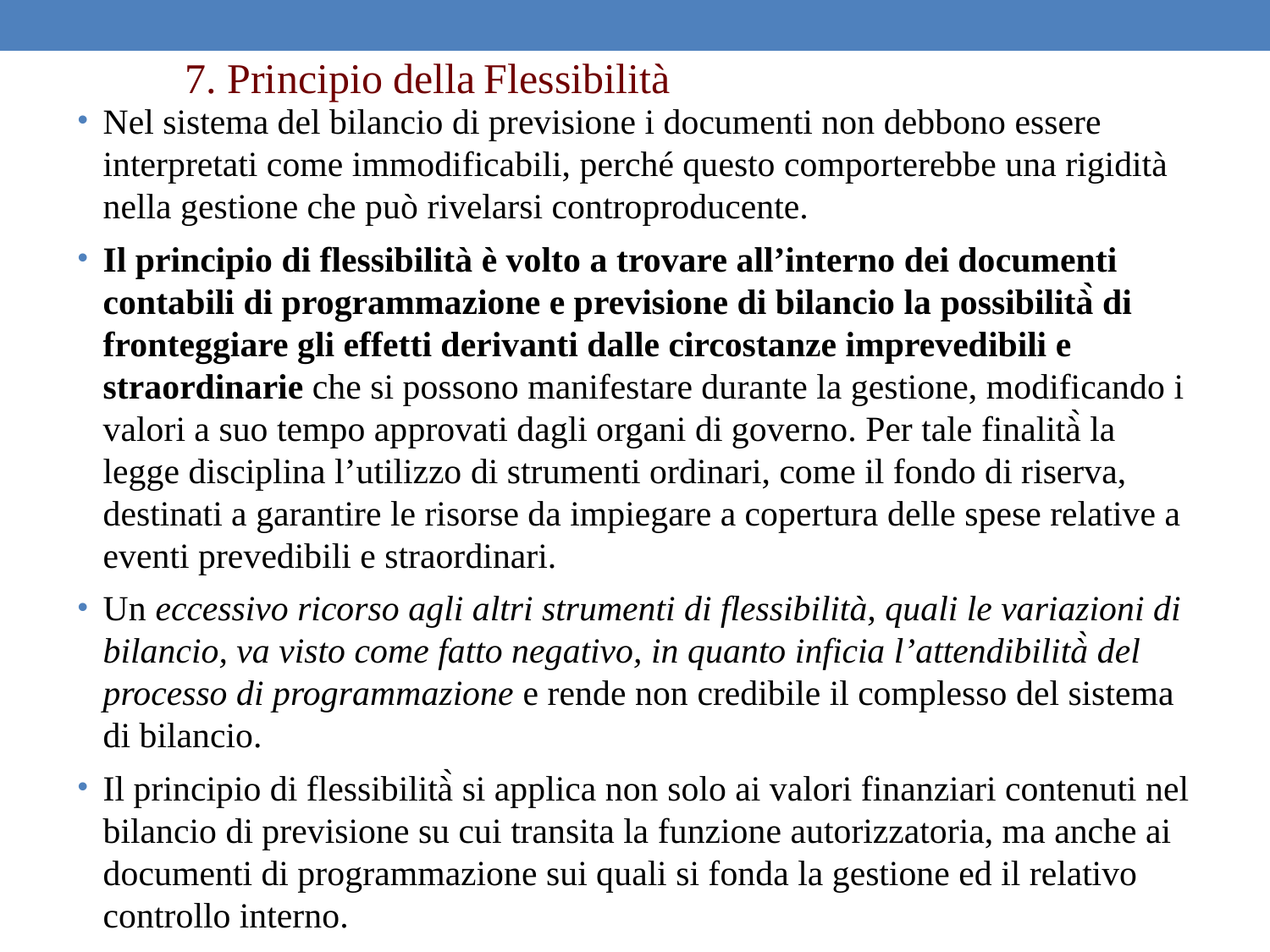

7. Principio della Flessibilità
Nel sistema del bilancio di previsione i documenti non debbono essere interpretati come immodificabili, perché questo comporterebbe una rigidità nella gestione che può rivelarsi controproducente.
Il principio di flessibilità è volto a trovare all’interno dei documenti contabili di programmazione e previsione di bilancio la possibilità̀ di fronteggiare gli effetti derivanti dalle circostanze imprevedibili e straordinarie che si possono manifestare durante la gestione, modificando i valori a suo tempo approvati dagli organi di governo. Per tale finalità̀ la legge disciplina l’utilizzo di strumenti ordinari, come il fondo di riserva, destinati a garantire le risorse da impiegare a copertura delle spese relative a eventi prevedibili e straordinari.
Un eccessivo ricorso agli altri strumenti di flessibilità, quali le variazioni di bilancio, va visto come fatto negativo, in quanto inficia l’attendibilità̀ del processo di programmazione e rende non credibile il complesso del sistema di bilancio.
Il principio di flessibilità̀ si applica non solo ai valori finanziari contenuti nel bilancio di previsione su cui transita la funzione autorizzatoria, ma anche ai documenti di programmazione sui quali si fonda la gestione ed il relativo controllo interno.